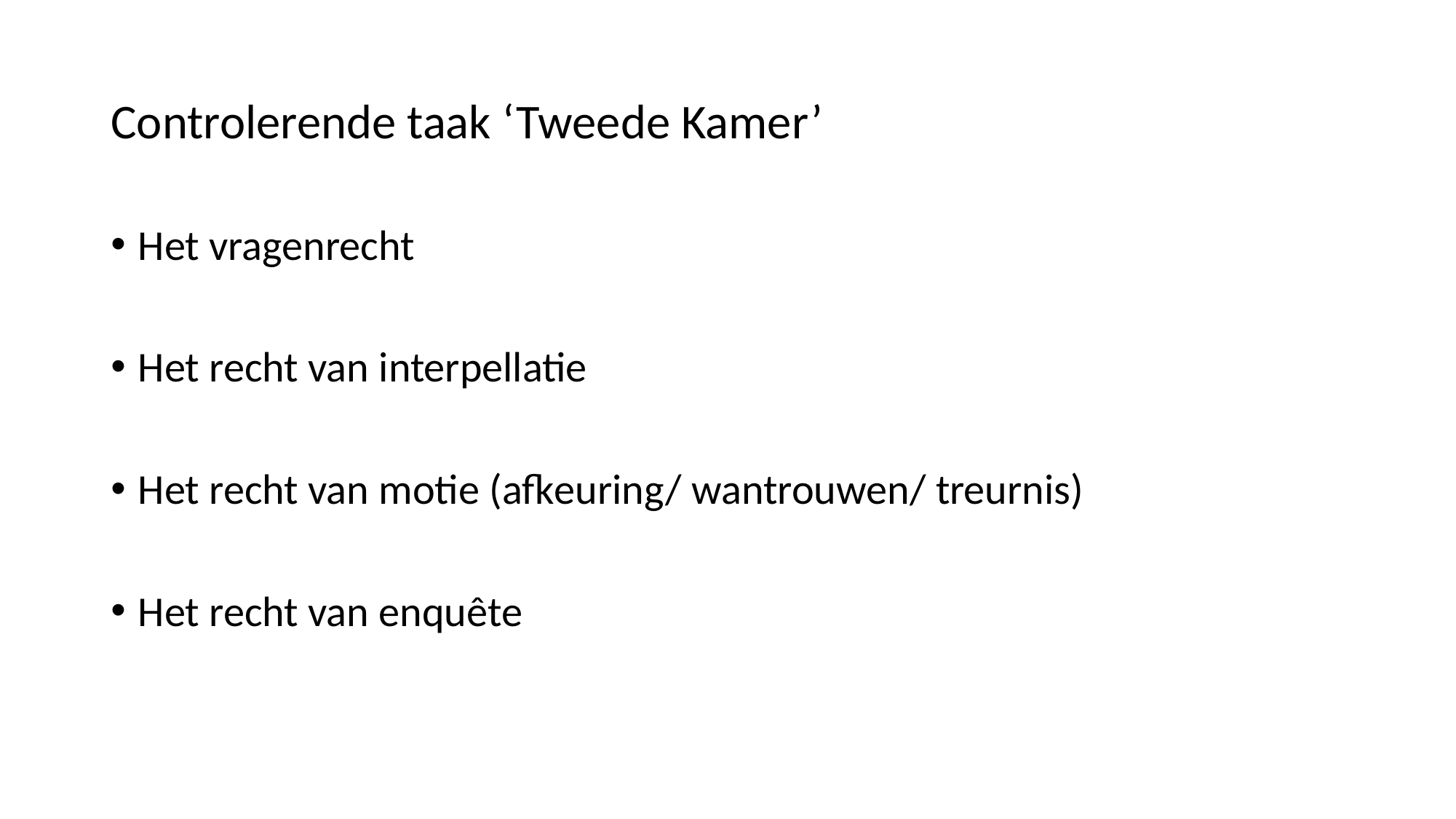

# Controlerende taak ‘Tweede Kamer’
Het vragenrecht

Het recht van interpellatie

Het recht van motie (afkeuring/ wantrouwen/ treurnis)

Het recht van enquête